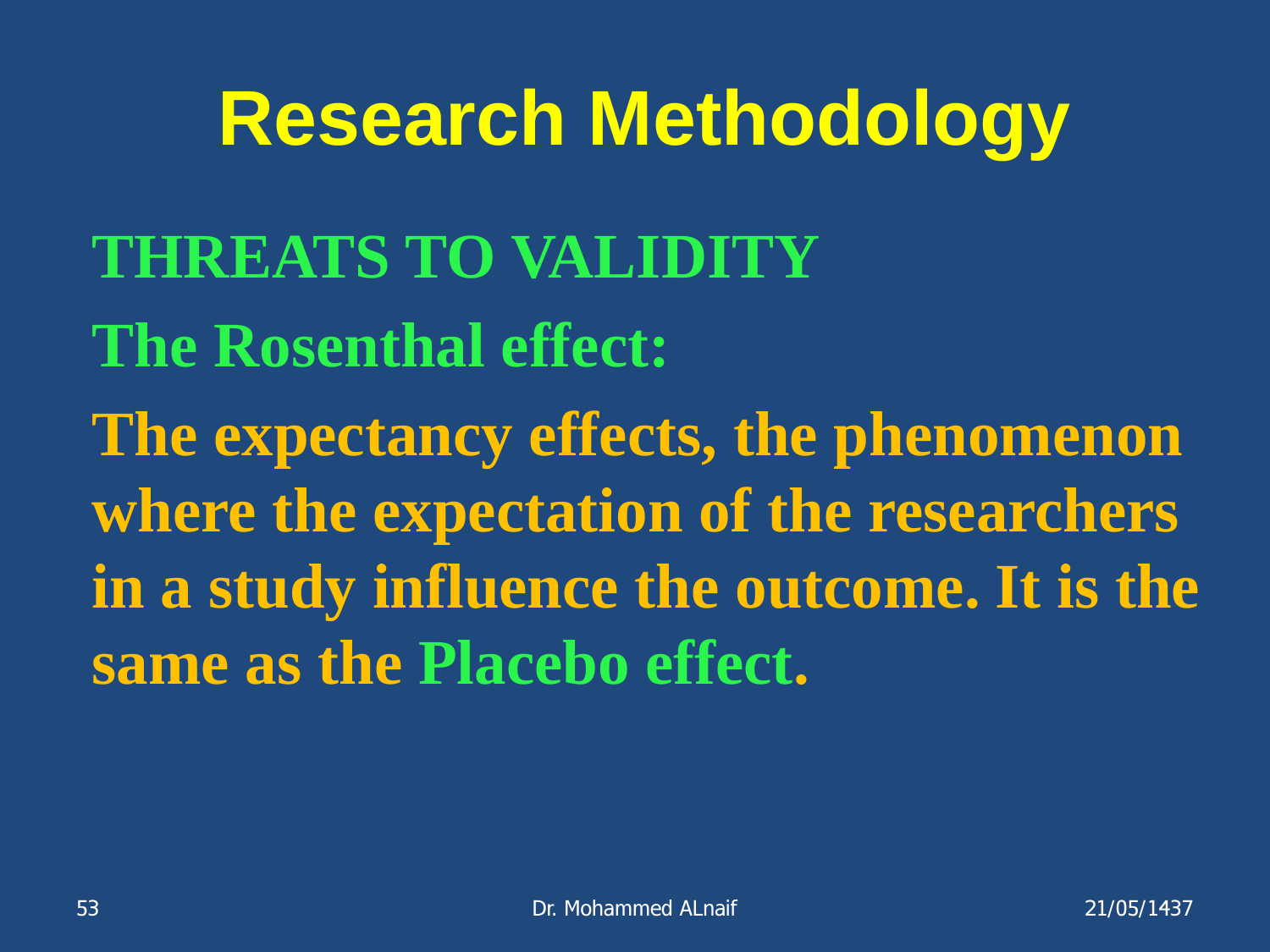

# Research Methodology
THREATS TO VALIDITY
The Rosenthal effect:
The expectancy effects, the phenomenon where the expectation of the researchers in a study influence the outcome. It is the same as the Placebo effect.
53
Dr. Mohammed ALnaif
21/05/1437